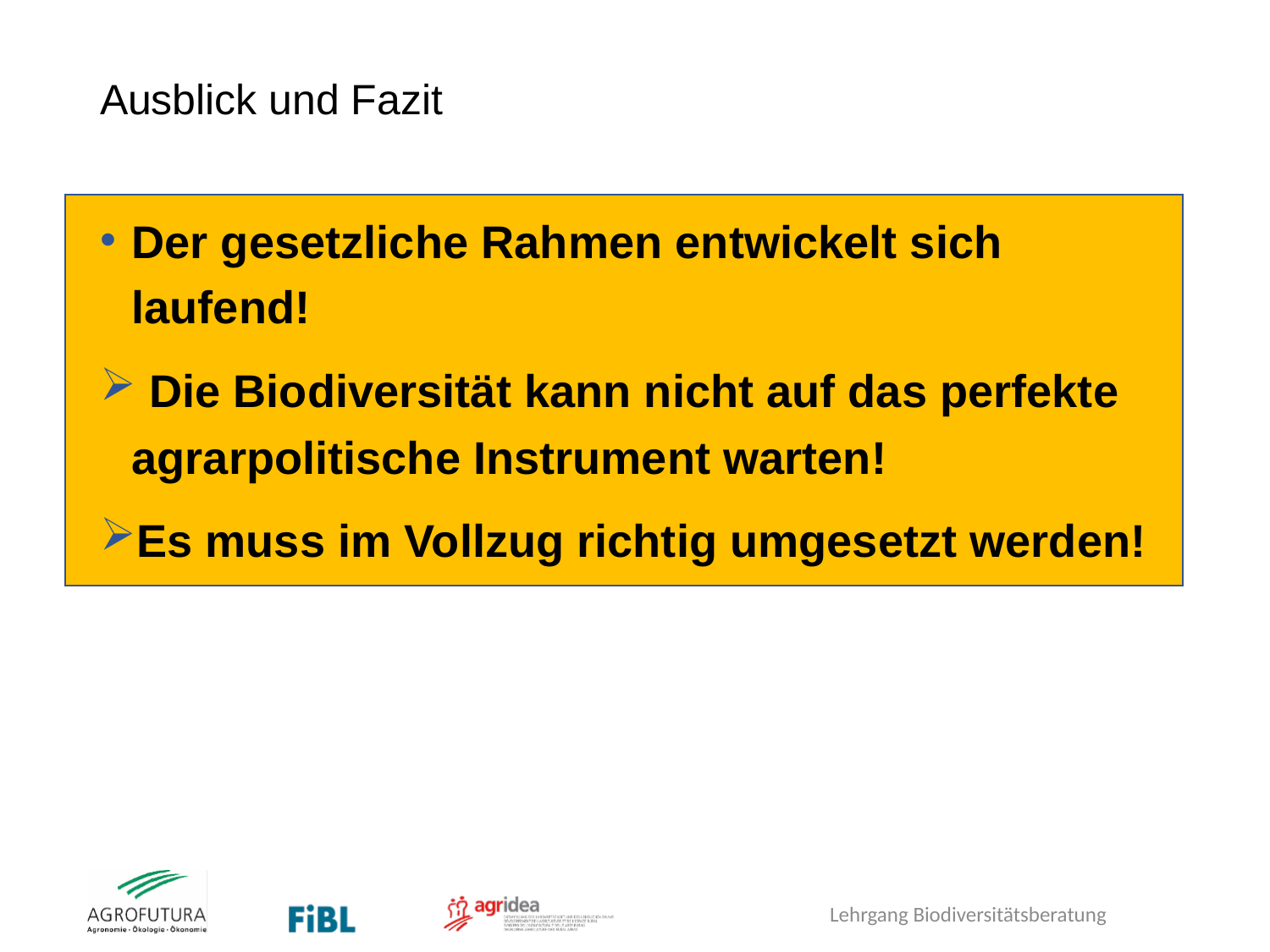

# Ausblick und Fazit

Der gesetzliche Rahmen entwickelt sich laufend!
 Die Biodiversität kann nicht auf das perfekte agrarpolitische Instrument warten!
Es muss im Vollzug richtig umgesetzt werden!
Lehrgang Biodiversitätsberatung